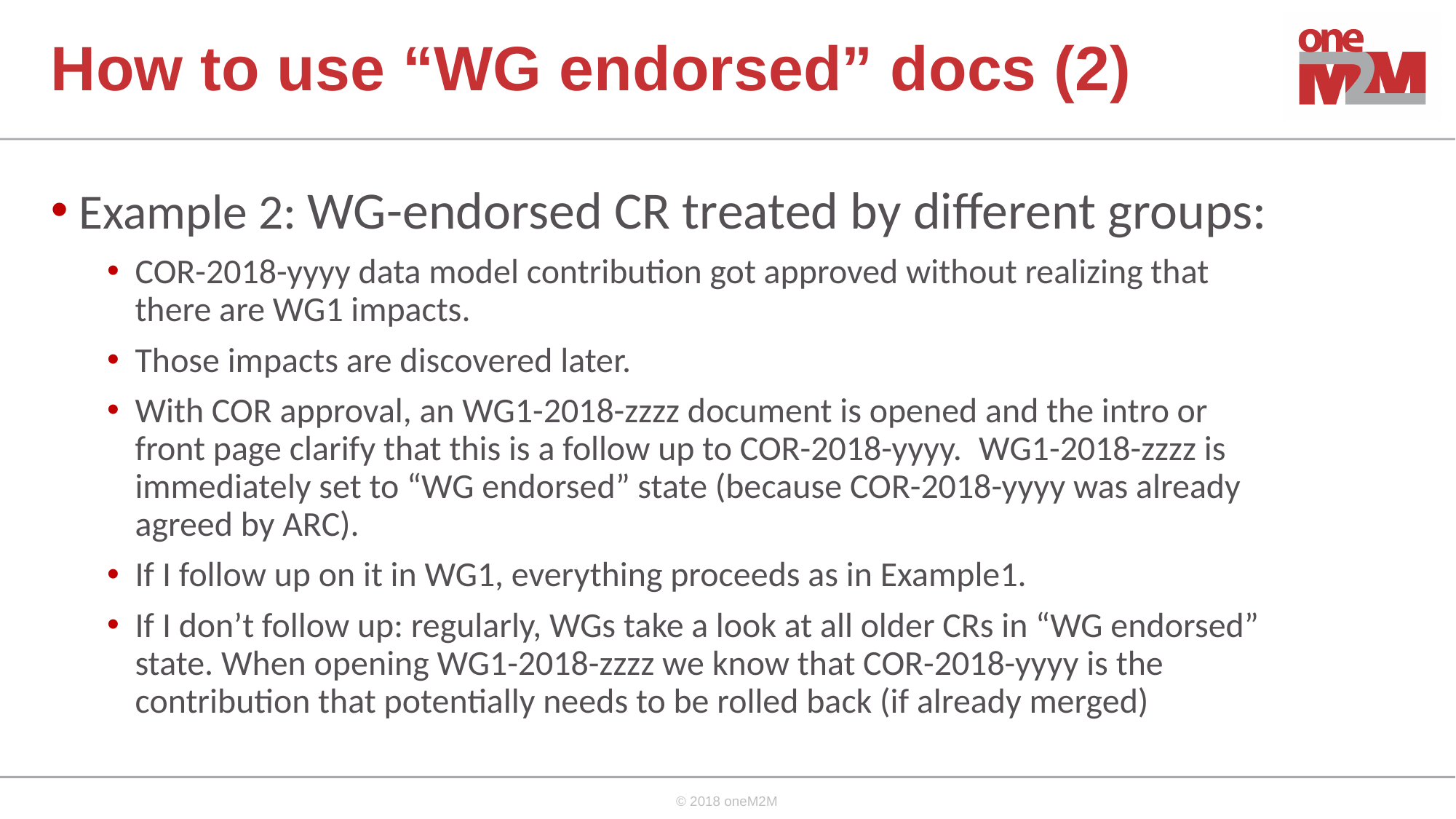

# How to use “WG endorsed” docs (2)
Example 2: WG-endorsed CR treated by different groups:
COR-2018-yyyy data model contribution got approved without realizing that there are WG1 impacts.
Those impacts are discovered later.
With COR approval, an WG1-2018-zzzz document is opened and the intro or front page clarify that this is a follow up to COR-2018-yyyy.  WG1-2018-zzzz is immediately set to “WG endorsed” state (because COR-2018-yyyy was already agreed by ARC).
If I follow up on it in WG1, everything proceeds as in Example1.
If I don’t follow up: regularly, WGs take a look at all older CRs in “WG endorsed” state. When opening WG1-2018-zzzz we know that COR-2018-yyyy is the contribution that potentially needs to be rolled back (if already merged)